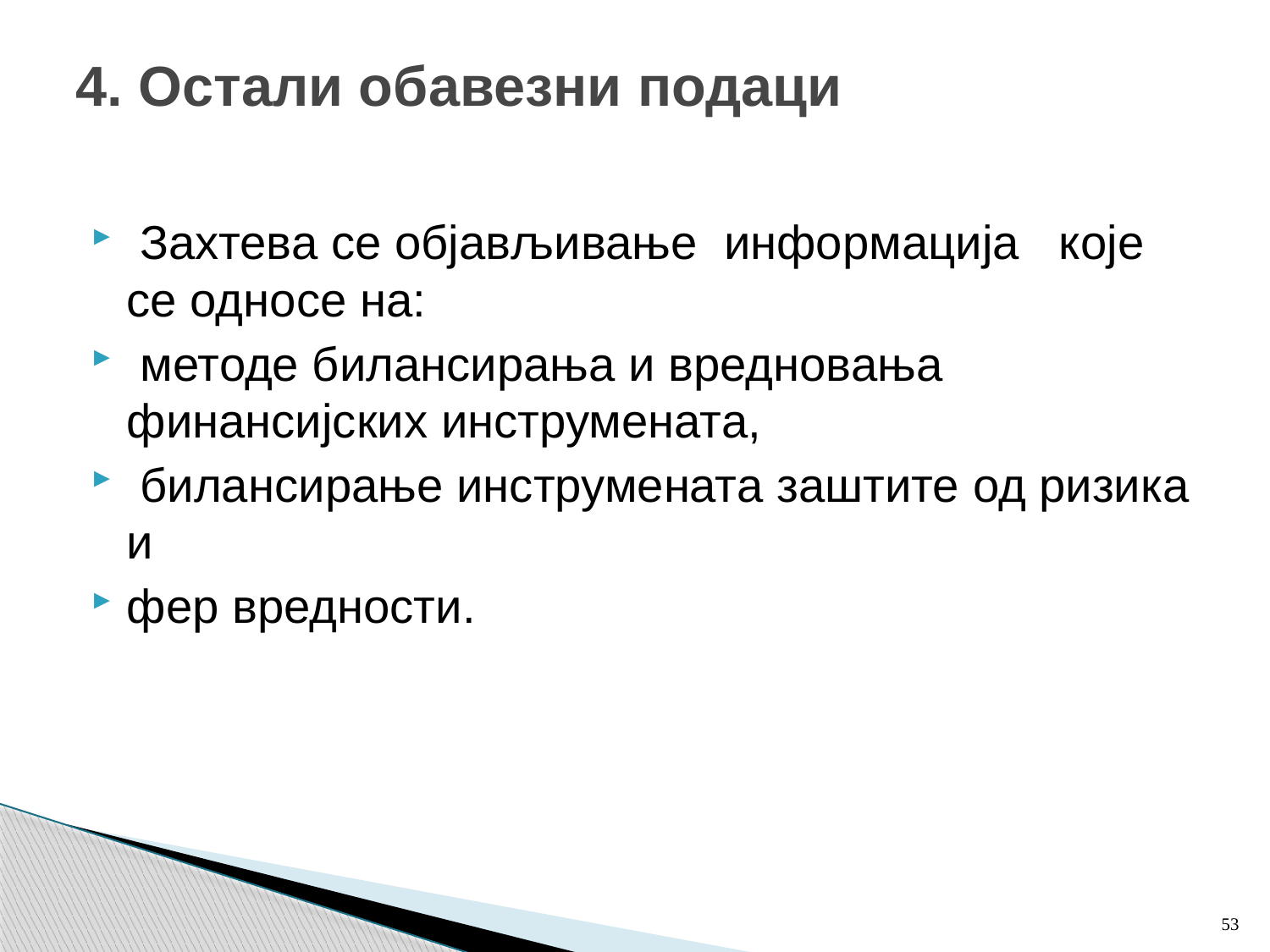

# 4. Остали обавезни подаци
 Захтева се објављивање  информација   које се односе на:
 методе билансирања и вредновања  финансијских инструмената,
 билансирање инструмената заштите од ризика и
фер вредности.
53